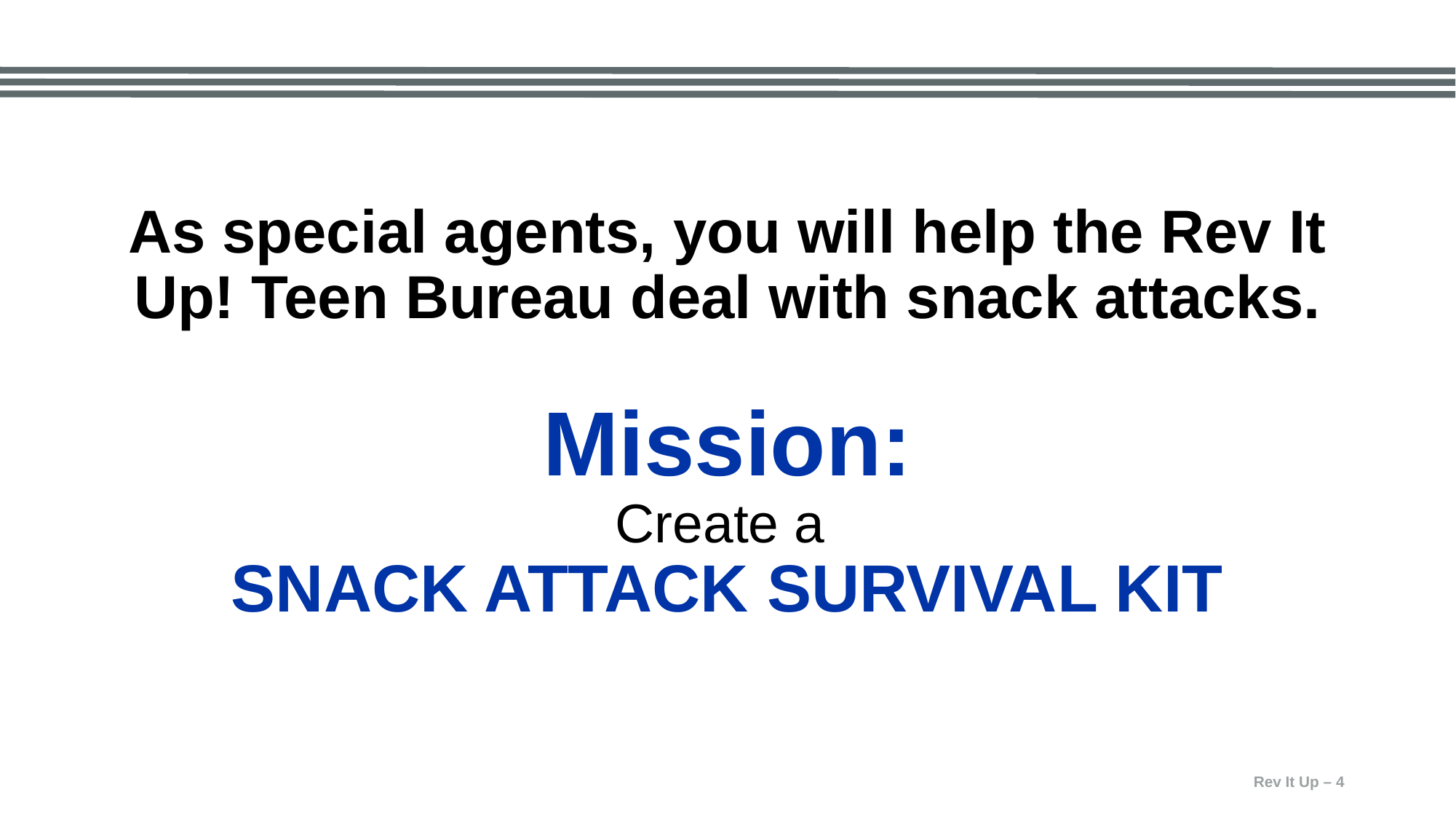

# As special agents, you will help the Rev It Up! Teen Bureau deal with snack attacks. Mission: Create a SNACK ATTACK SURVIVAL KIT
Rev It Up – 4